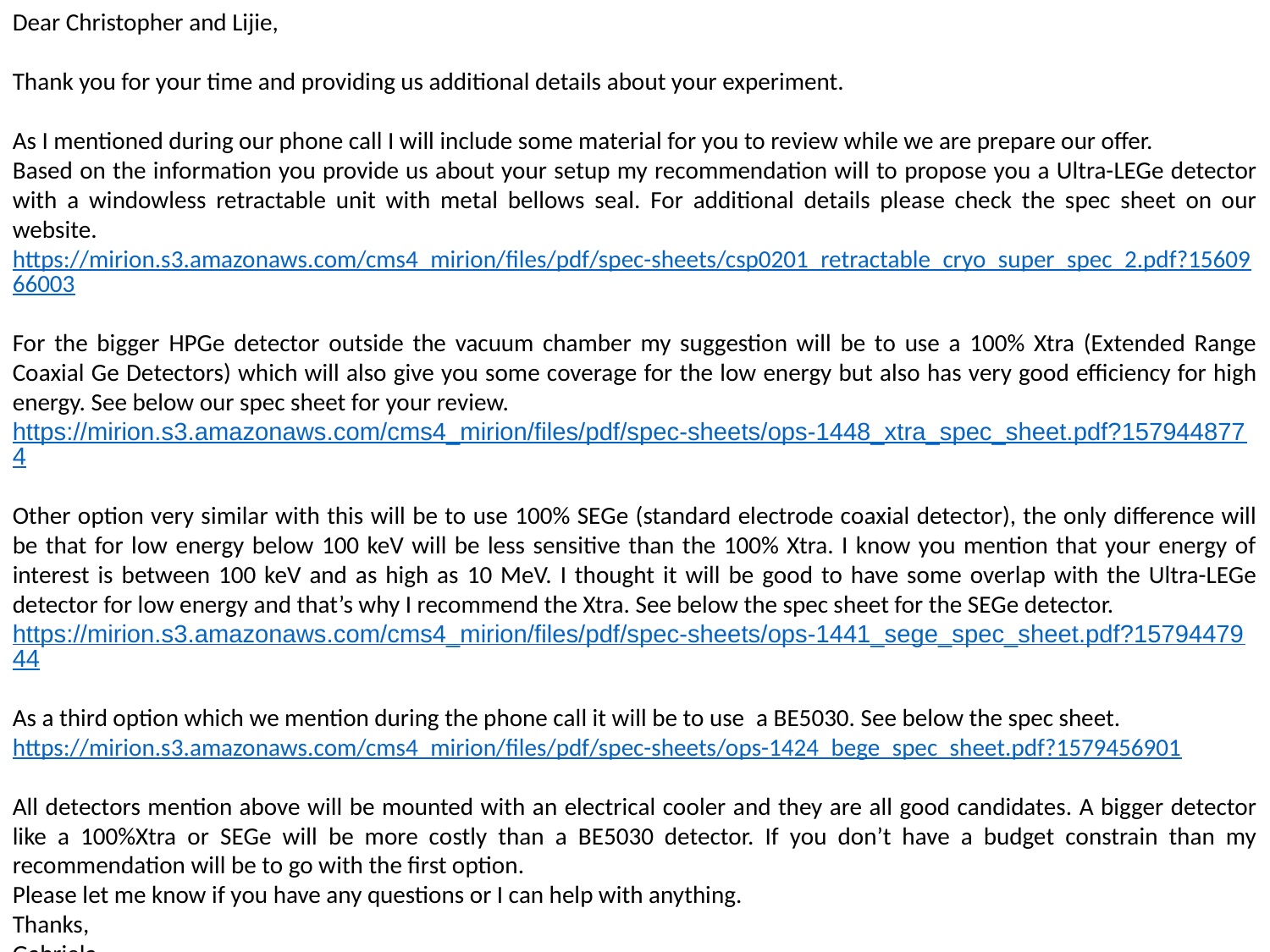

Dear Christopher and Lijie,

Thank you for your time and providing us additional details about your experiment.

As I mentioned during our phone call I will include some material for you to review while we are prepare our offer.
Based on the information you provide us about your setup my recommendation will to propose you a Ultra-LEGe detector with a windowless retractable unit with metal bellows seal. For additional details please check the spec sheet on our website.
https://mirion.s3.amazonaws.com/cms4_mirion/files/pdf/spec-sheets/csp0201_retractable_cryo_super_spec_2.pdf?1560966003

For the bigger HPGe detector outside the vacuum chamber my suggestion will be to use a 100% Xtra (Extended Range Coaxial Ge Detectors) which will also give you some coverage for the low energy but also has very good efficiency for high energy. See below our spec sheet for your review.
https://mirion.s3.amazonaws.com/cms4_mirion/files/pdf/spec-sheets/ops-1448_xtra_spec_sheet.pdf?1579448774

Other option very similar with this will be to use 100% SEGe (standard electrode coaxial detector), the only difference will be that for low energy below 100 keV will be less sensitive than the 100% Xtra. I know you mention that your energy of interest is between 100 keV and as high as 10 MeV. I thought it will be good to have some overlap with the Ultra-LEGe detector for low energy and that’s why I recommend the Xtra. See below the spec sheet for the SEGe detector.
https://mirion.s3.amazonaws.com/cms4_mirion/files/pdf/spec-sheets/ops-1441_sege_spec_sheet.pdf?1579447944

As a third option which we mention during the phone call it will be to use  a BE5030. See below the spec sheet.
https://mirion.s3.amazonaws.com/cms4_mirion/files/pdf/spec-sheets/ops-1424_bege_spec_sheet.pdf?1579456901

All detectors mention above will be mounted with an electrical cooler and they are all good candidates. A bigger detector like a 100%Xtra or SEGe will be more costly than a BE5030 detector. If you don’t have a budget constrain than my recommendation will be to go with the first option.
Please let me know if you have any questions or I can help with anything.
Thanks,
Gabriela